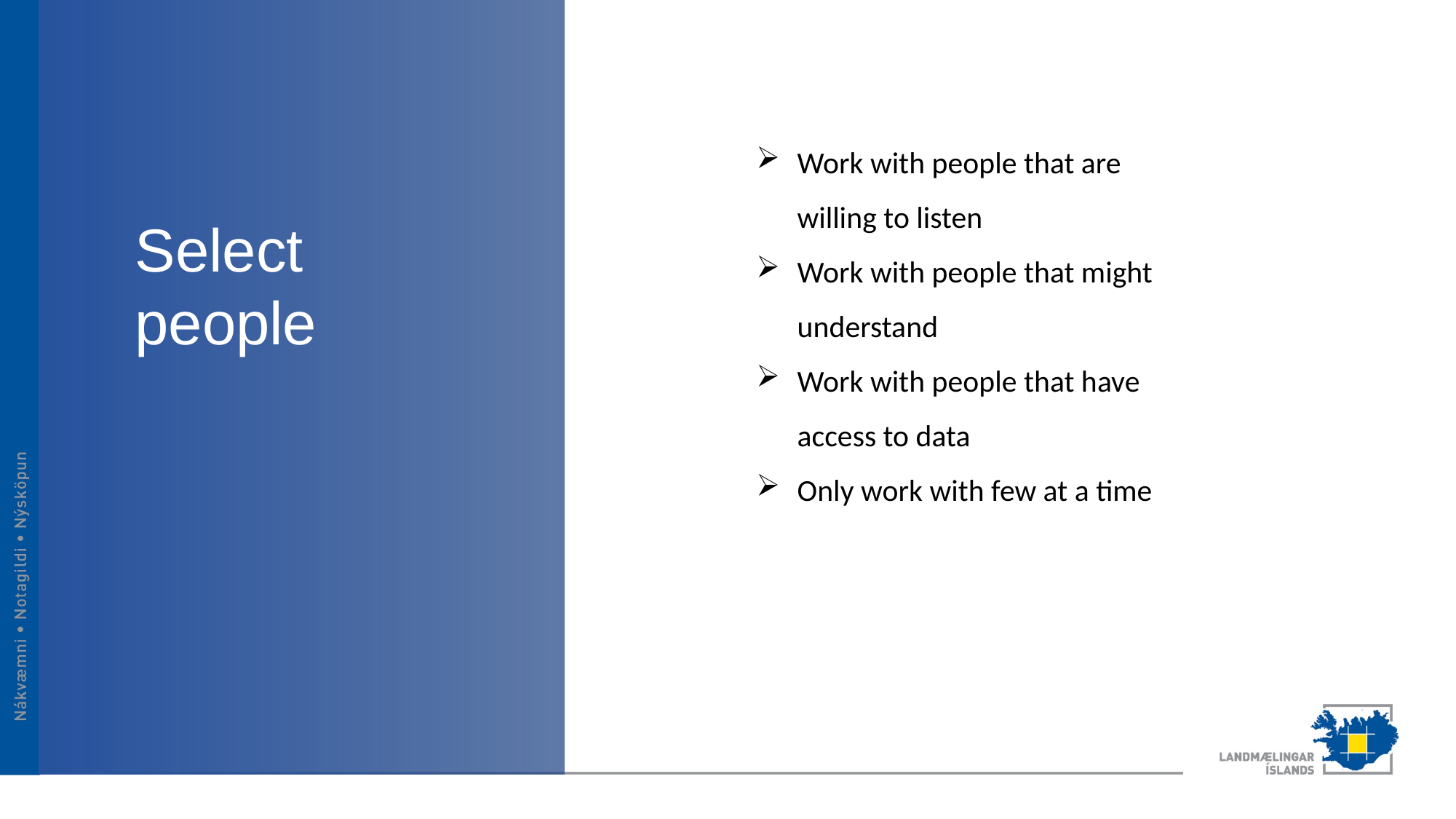

Work with people that are willing to listen
Work with people that might understand
Work with people that have access to data
Only work with few at a time

Select people